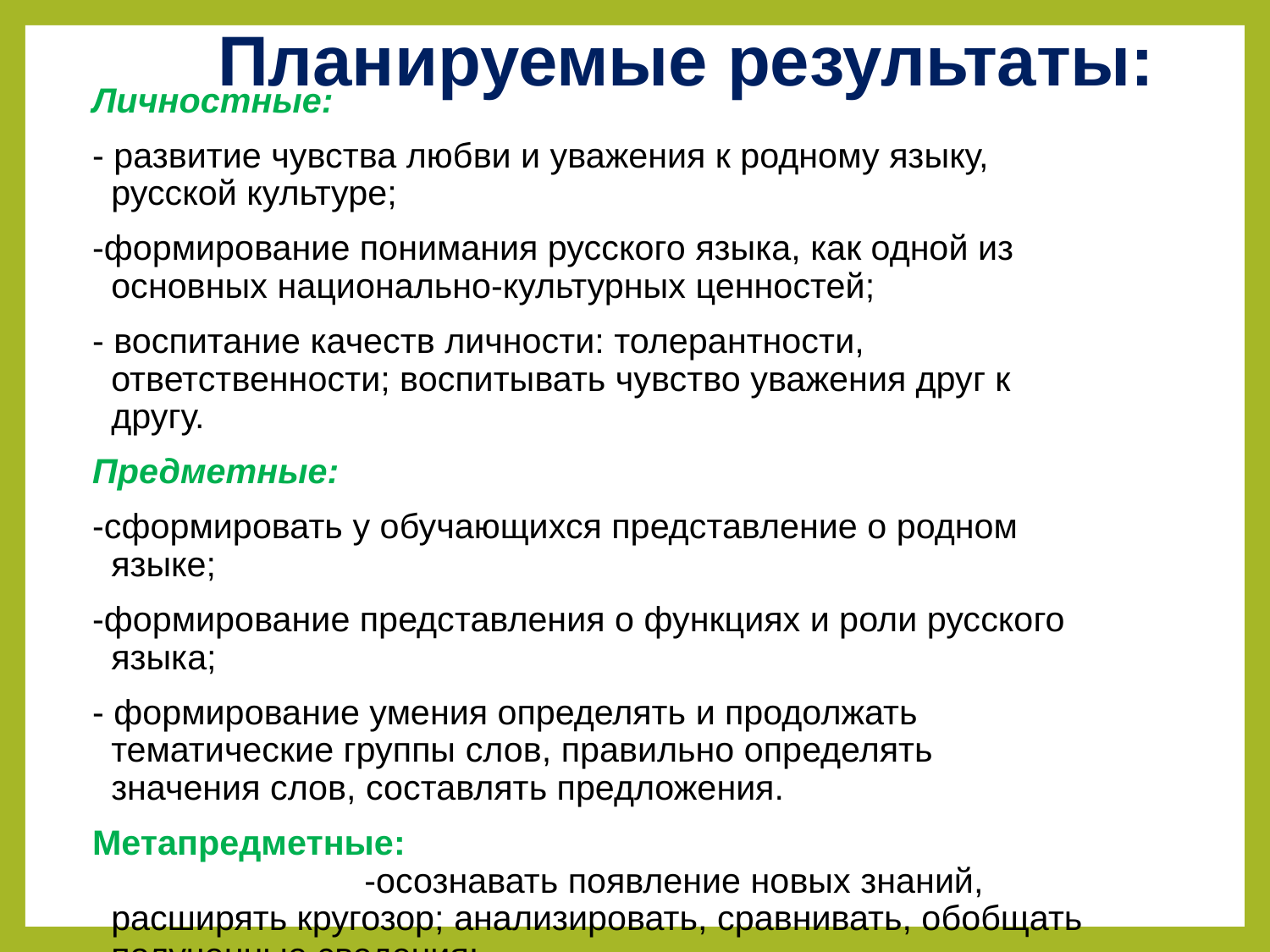

# Планируемые результаты:
Личностные:
- развитие чувства любви и уважения к родному языку, русской культуре;
-формирование понимания русского языка, как одной из основных национально-культурных ценностей;
- воспитание качеств личности: толерантности, ответственности; воспитывать чувство уважения друг к другу.
Предметные:
-сформировать у обучающихся представление о родном языке;
-формирование представления о функциях и роли русского языка;
- формирование умения определять и продолжать  тематические группы слов, правильно определять  значения слов, составлять предложения.
Метапредметные:                                                                                                 -осознавать появление новых знаний, расширять кругозор; анализировать, сравнивать, обобщать полученные сведения;
-умение вести диалог и аргументировать свою позицию;